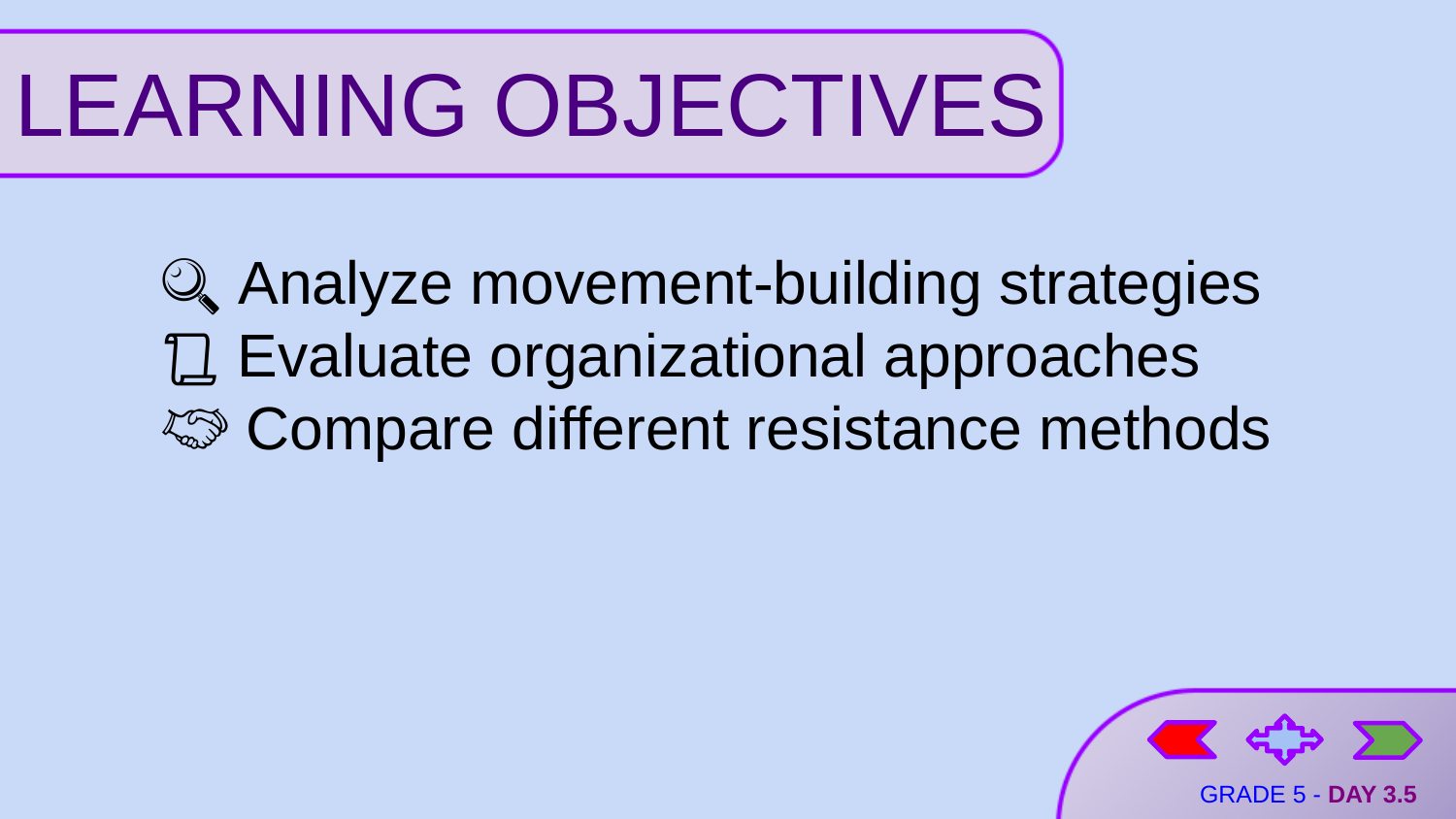

# LEARNING OBJECTIVES

🔍 Analyze movement-building strategies
📜 Evaluate organizational approaches
🤝 Compare different resistance methods

GRADE 5 - DAY 3.5